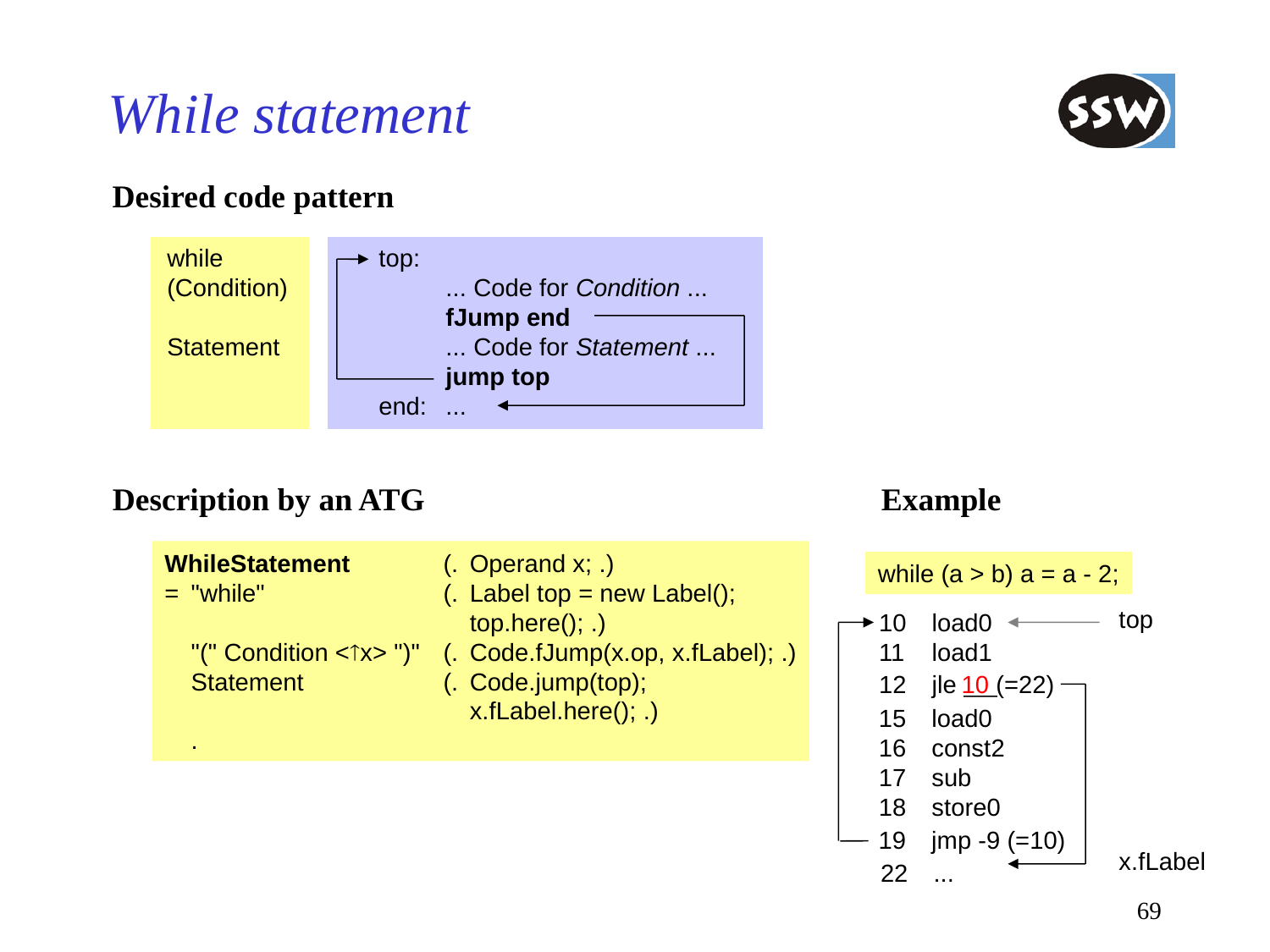

# While statement
Desired code pattern
while	top:
(Condition)		... Code for Condition ...
		fJump end
Statement		... Code for Statement ...
		jump top
	end:	...

Description by an ATG
WhileStatement	(.	Operand x; .)
=	"while"	(.	Label top = new Label();
			top.here(); .)
	"(" Condition <↑x> ")"	(.	Code.fJump(x.op, x.fLabel); .)
	Statement	(.	Code.jump(top);
			x.fLabel.here(); .)
	.
Example
while (a > b) a = a - 2;
top

10	load0
11	load1

19	jmp -9 (=10)

12	jle

10 (=22)

x.fLabel
22	...

15	load0
16	const2
17	sub
18	store0
69